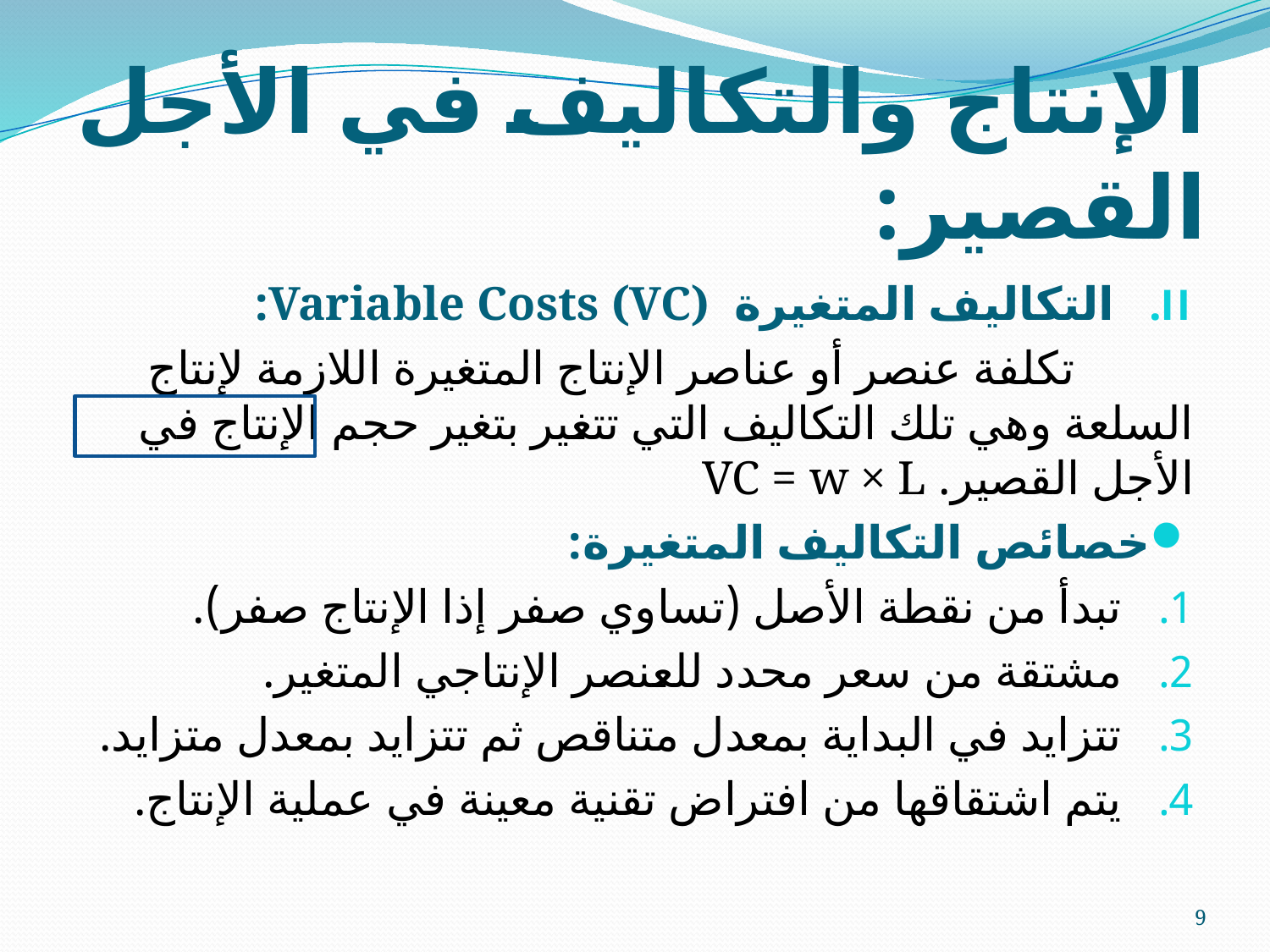

# الإنتاج والتكاليف في الأجل القصير:
التكاليف المتغيرة  Variable Costs (VC):
          تكلفة عنصر أو عناصر الإنتاج المتغيرة اللازمة لإنتاج السلعة وهي تلك التكاليف التي تتغير بتغير حجم الإنتاج في الأجل القصير. VC = w × L
خصائص التكاليف المتغيرة:
تبدأ من نقطة الأصل (تساوي صفر إذا الإنتاج صفر).
مشتقة من سعر محدد للعنصر الإنتاجي المتغير.
تتزايد في البداية بمعدل متناقص ثم تتزايد بمعدل متزايد.
يتم اشتقاقها من افتراض تقنية معينة في عملية الإنتاج.

9